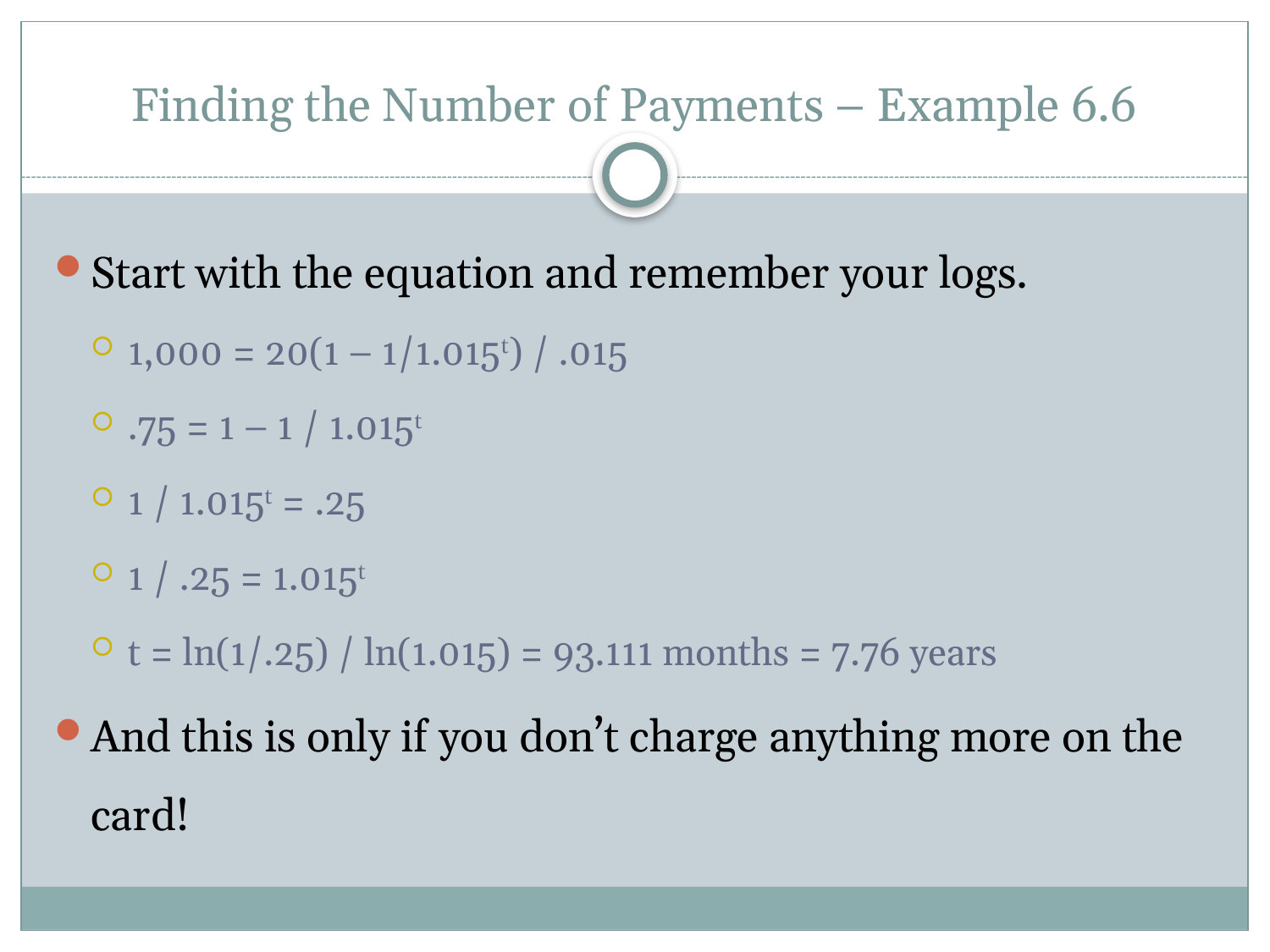

# Finding the Number of Payments – Example 6.6
Start with the equation and remember your logs.
1,000 = 20(1 – 1/1.015t) / .015
.75 = 1 – 1 / 1.015t
1 / 1.015t = .25
1 / .25 = 1.015t
t = ln(1/.25) / ln(1.015) = 93.111 months = 7.76 years
And this is only if you don’t charge anything more on the card!